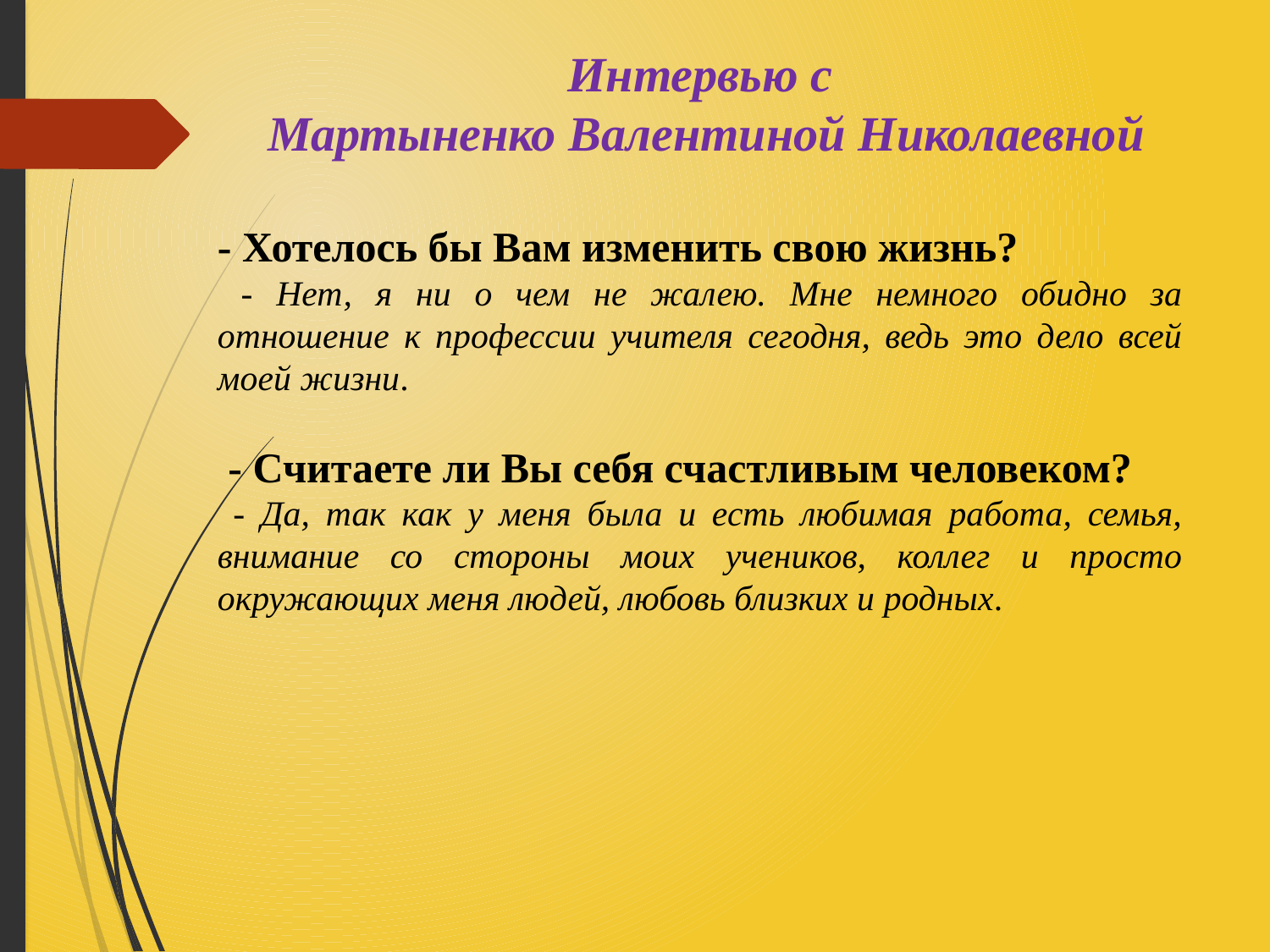

Интервью с
 Мартыненко Валентиной Николаевной

- Хотелось бы Вам изменить свою жизнь?
 - Нет, я ни о чем не жалею. Мне немного обидно за отношение к профессии учителя сегодня, ведь это дело всей моей жизни.

 - Считаете ли Вы себя счастливым человеком?
 - Да, так как у меня была и есть любимая работа, семья, внимание со стороны моих учеников, коллег и просто окружающих меня людей, любовь близких и родных.